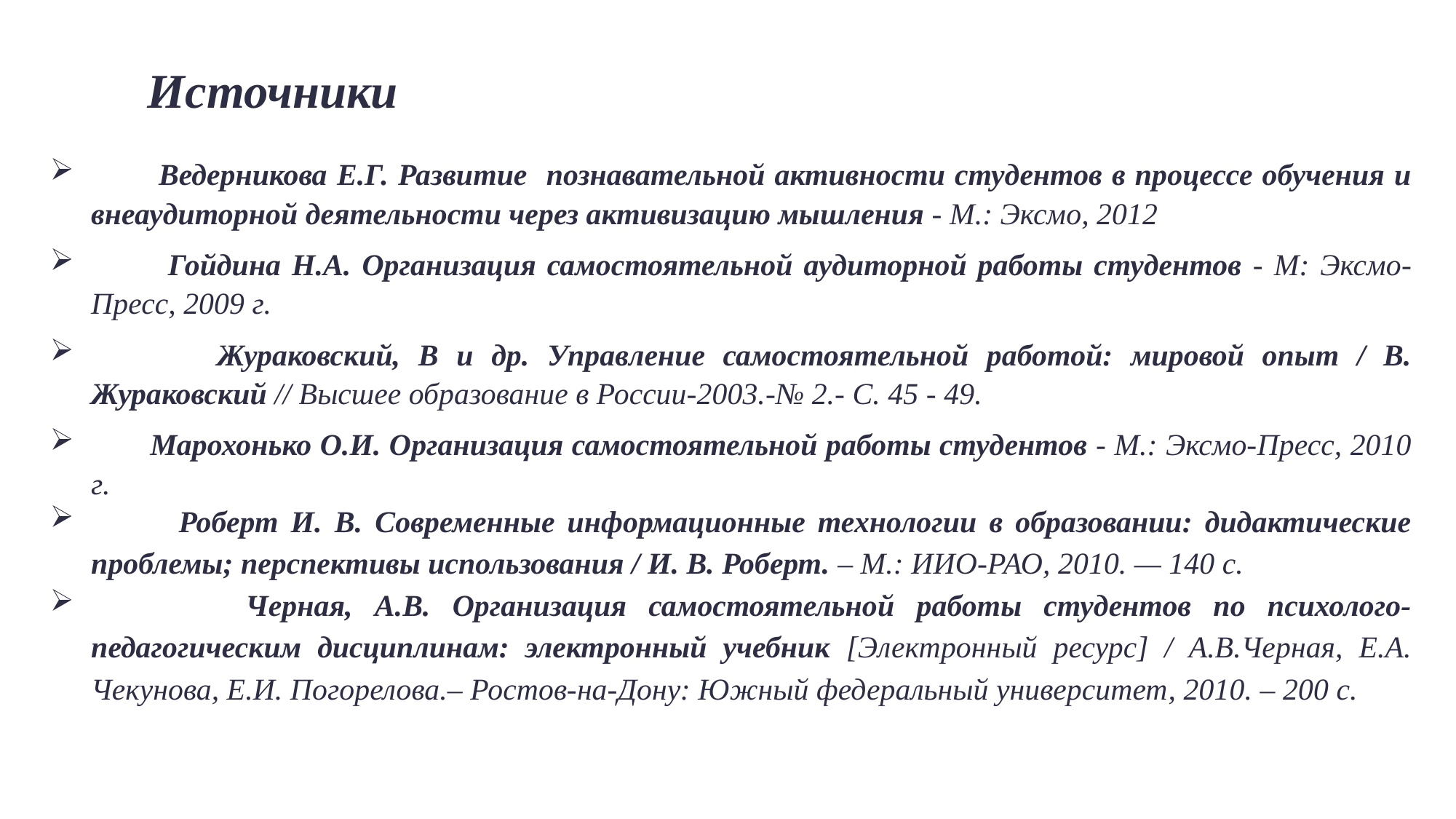

Источники
       Ведерникова Е.Г. Развитие  познавательной активности студентов в процессе обучения и внеаудиторной деятельности через активизацию мышления - М.: Эксмо, 2012
       Гойдина Н.А. Организация самостоятельной аудиторной работы студентов - М: Эксмо-Пресс, 2009 г.
       Жураковский, В и др. Управление самостоятельной работой: мировой опыт / В. Жураковский // Высшее образование в России-2003.-№ 2.- С. 45 - 49.
       Марохонько О.И. Организация самостоятельной работы студентов - М.: Эксмо-Пресс, 2010 г.

       Роберт И. В. Современные информационные технологии в образовании: дидактические проблемы; перспективы использования / И. В. Роберт. – М.: ИИО-РАО, 2010. — 140 с.
       Черная, А.В. Организация самостоятельной работы студентов по психолого-педагогическим дисциплинам: электронный учебник [Электронный ресурс] / А.В.Черная, Е.А. Чекунова, Е.И. Погорелова.– Ростов-на-Дону: Южный федеральный университет, 2010. – 200 с.